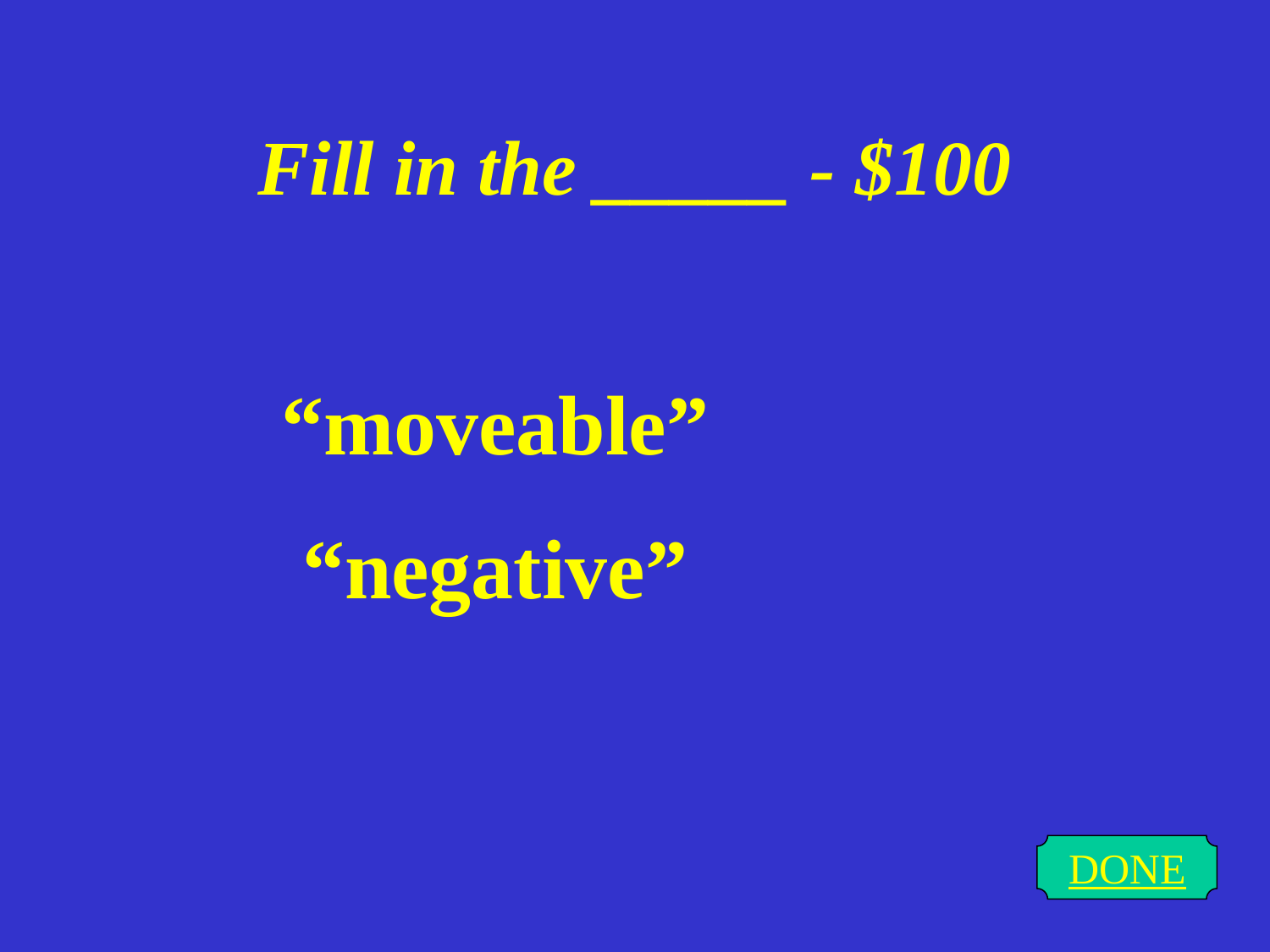

# Fill in the _____ - $100
“moveable”
 “negative”

DONE